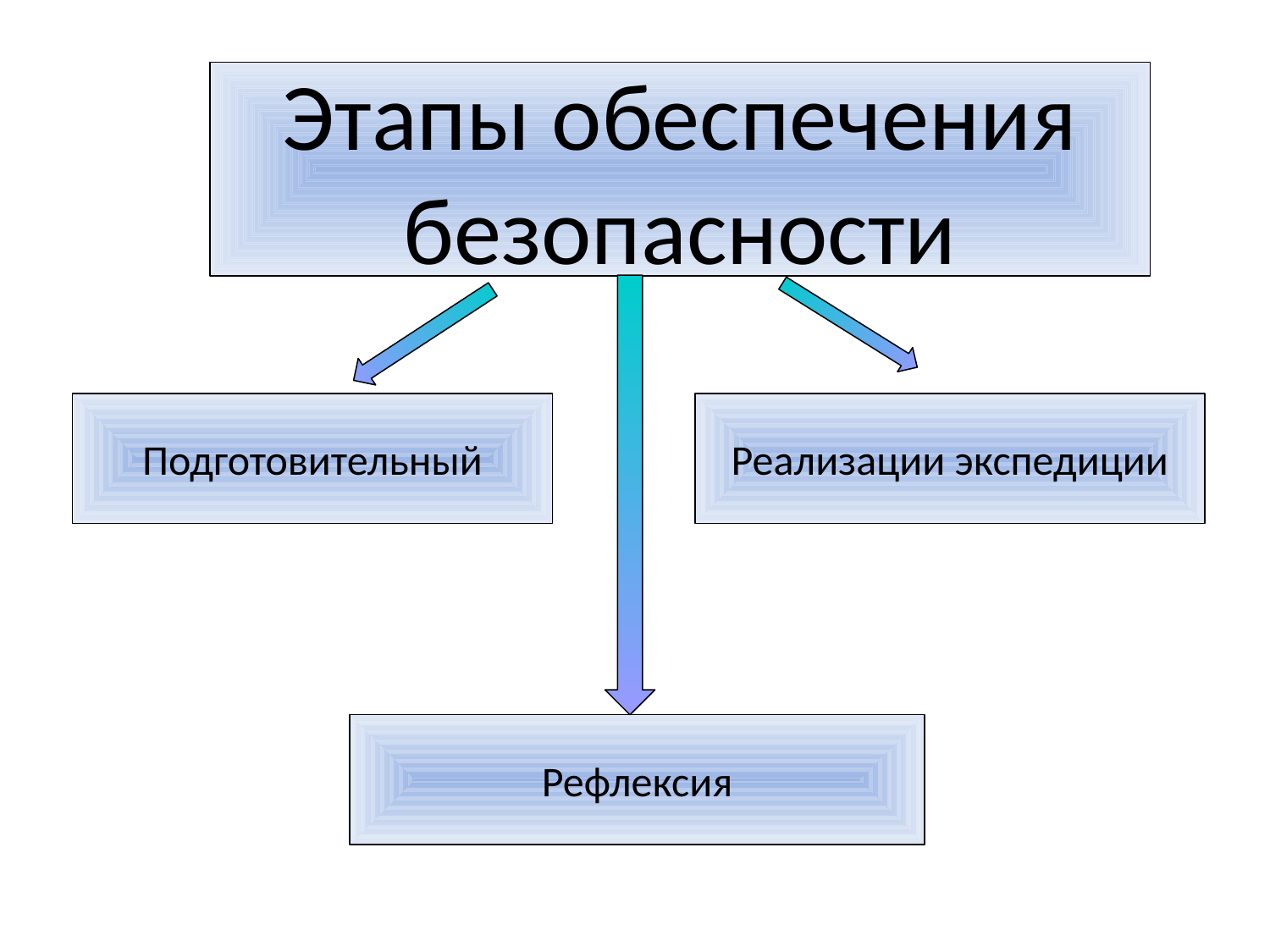

Этапы обеспечения
безопасности

Подготовительный
Реализации экспедиции
Рефлексия